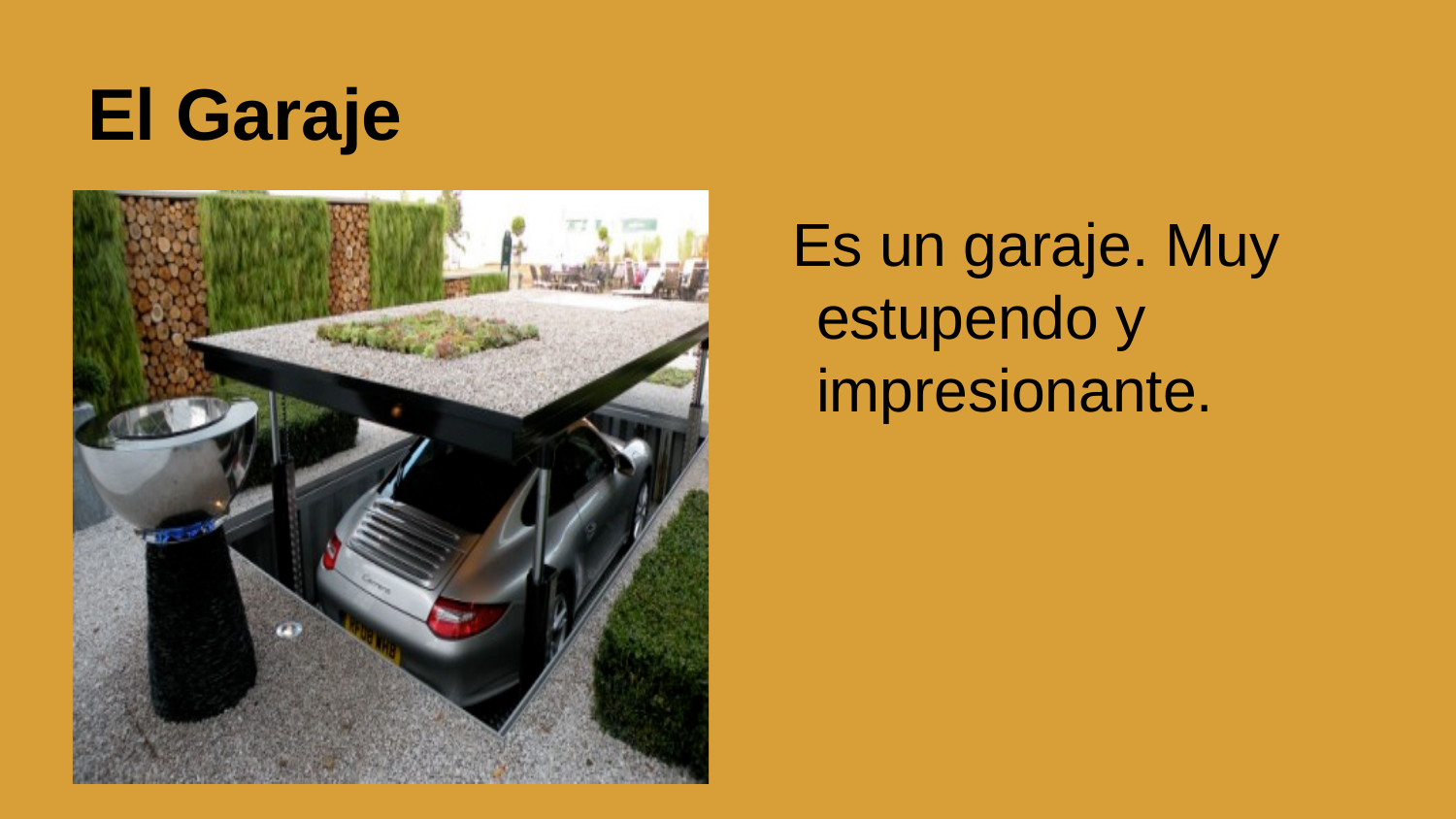

# El Garaje

Es un garaje. Muy estupendo y impresionante.